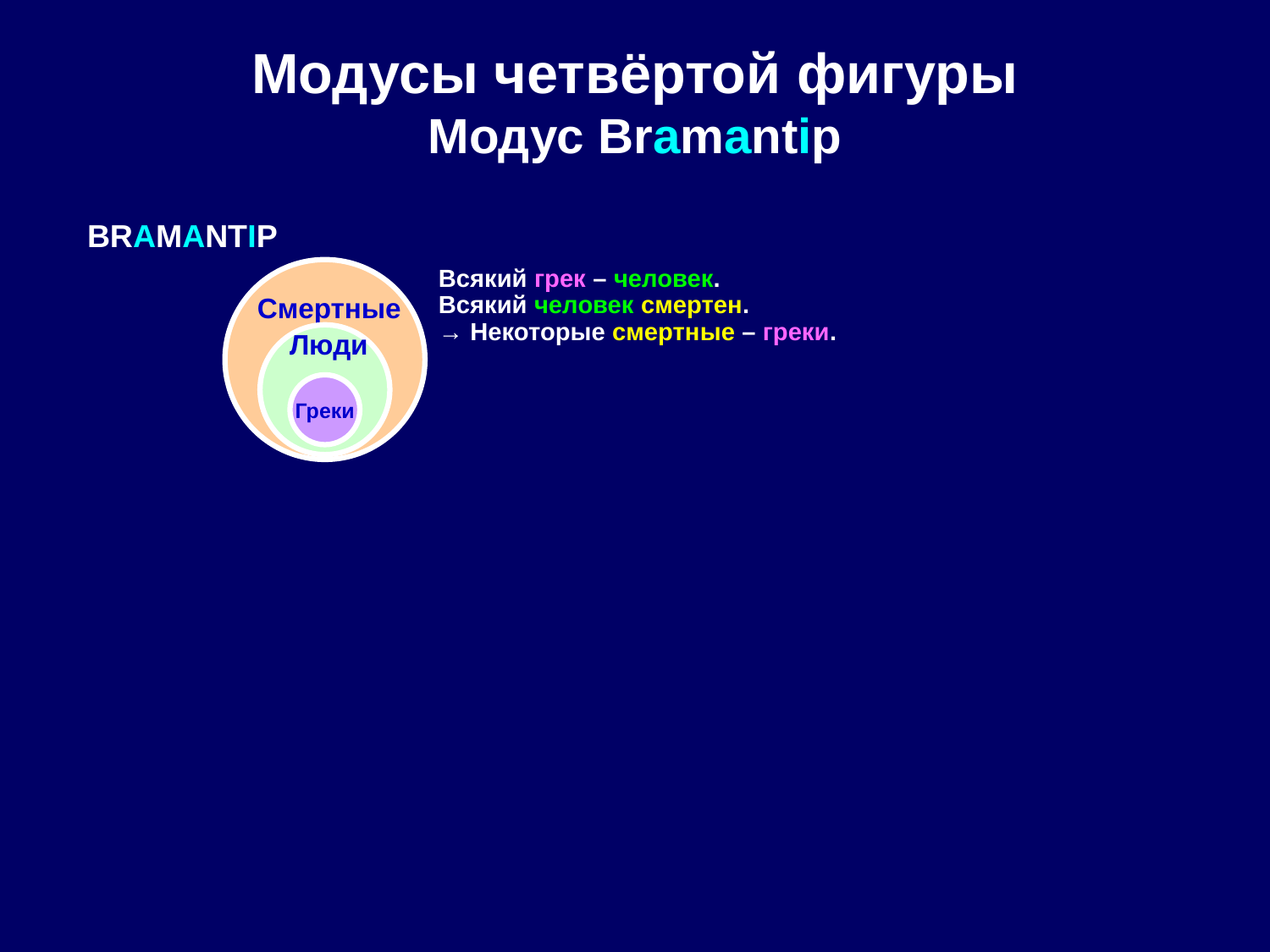

# Модусы четвёртой фигуры Модус Bramantip
BRAMANTIP
 Смертные
Всякий грек – человек.
Всякий человек смертен.
→ Некоторые смертные – греки.
 Люди
Греки